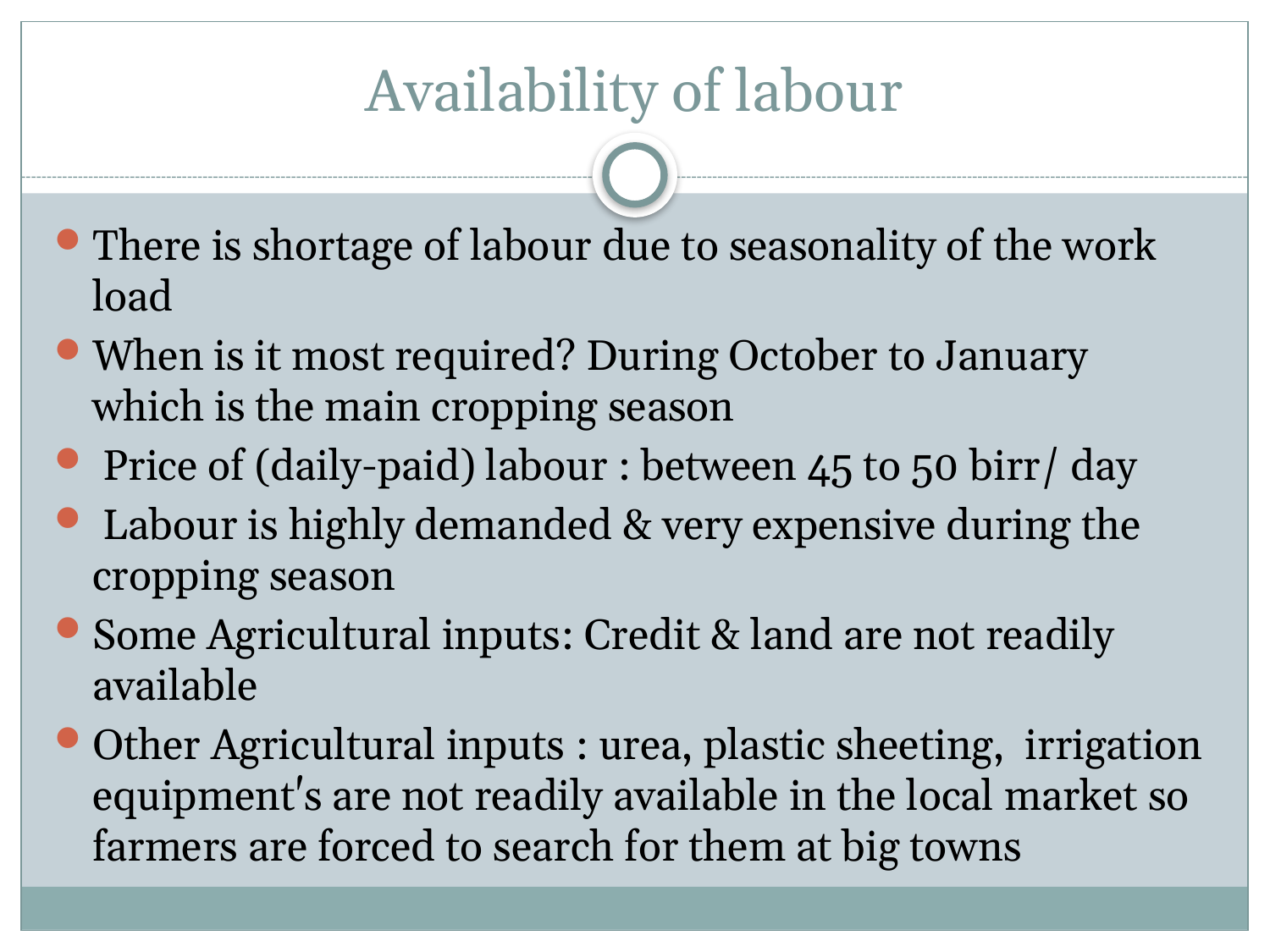

# Availability of labour
There is shortage of labour due to seasonality of the work load
When is it most required? During October to January  which is the main cropping season
 Price of (daily-paid) labour : between 45 to 50 birr/ day
 Labour is highly demanded & very expensive during the cropping season
Some Agricultural inputs: Credit & land are not readily available
Other Agricultural inputs : urea, plastic sheeting,  irrigation equipment's are not readily available in the local market so farmers are forced to search for them at big towns